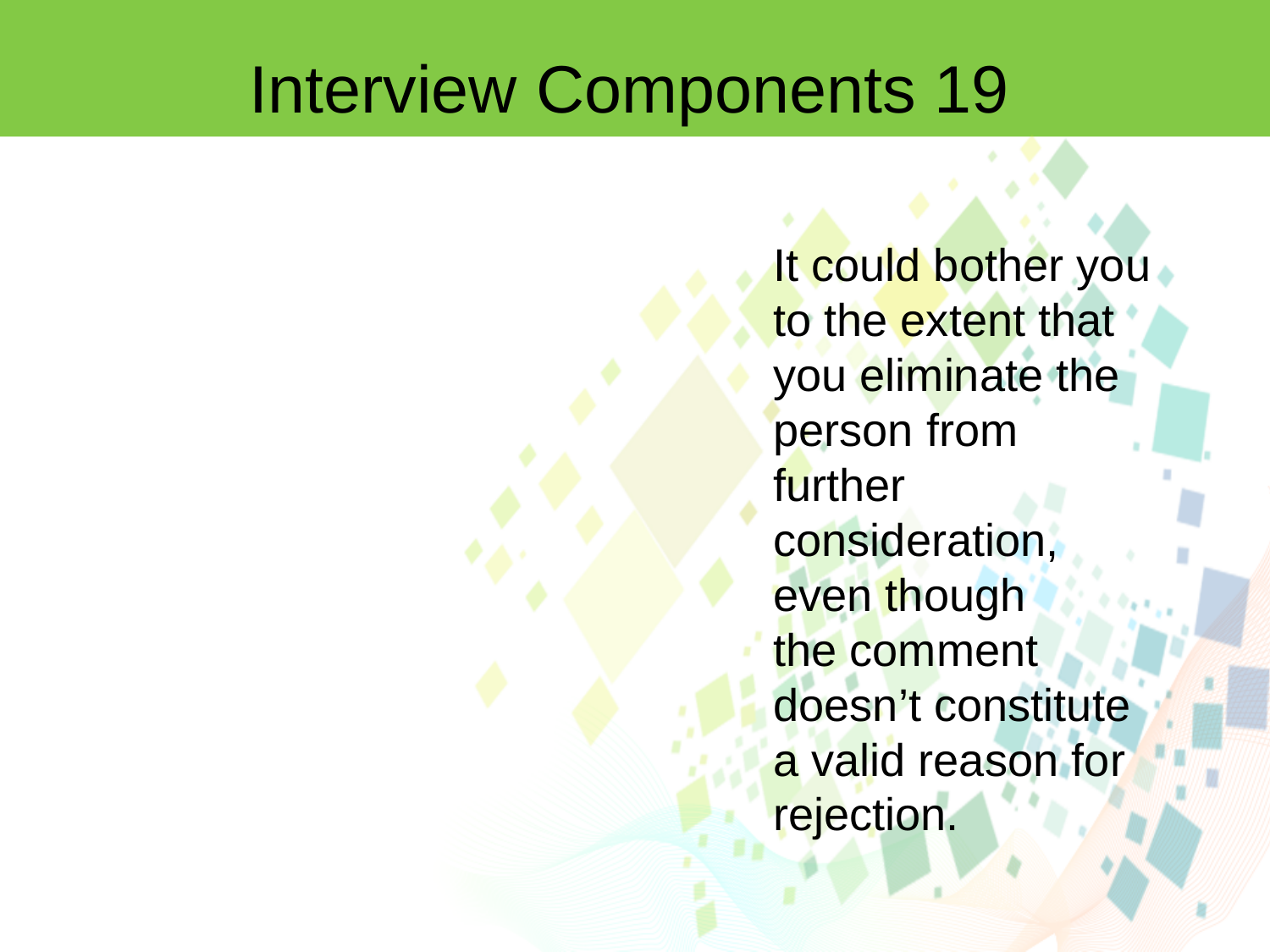

Interview Components 19
It could bother you
to the extent that you eliminate the person from further consideration, even though
the comment doesn’t constitute a valid reason for rejection.